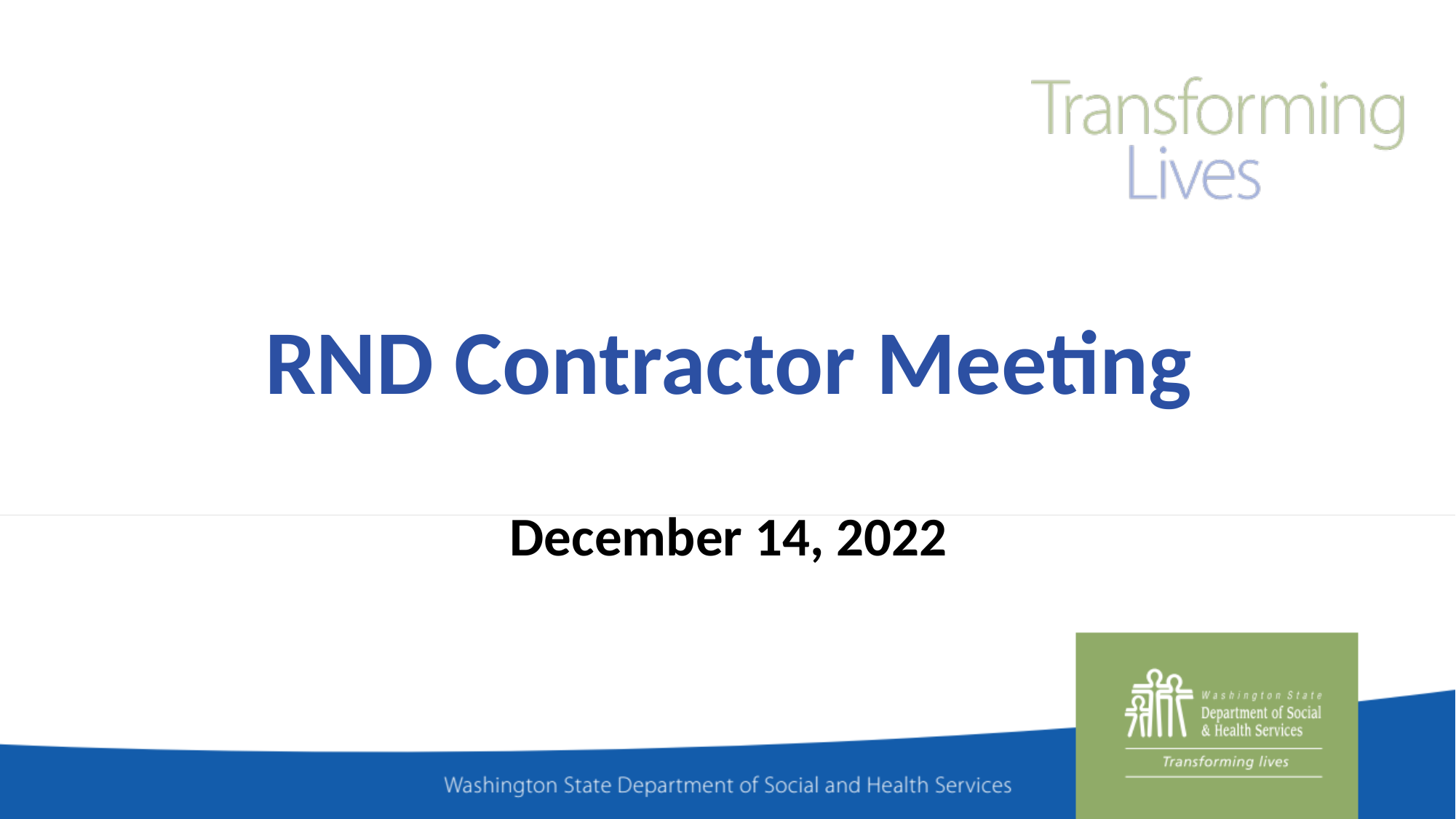

# RND Contractor Meeting

December 14, 2022